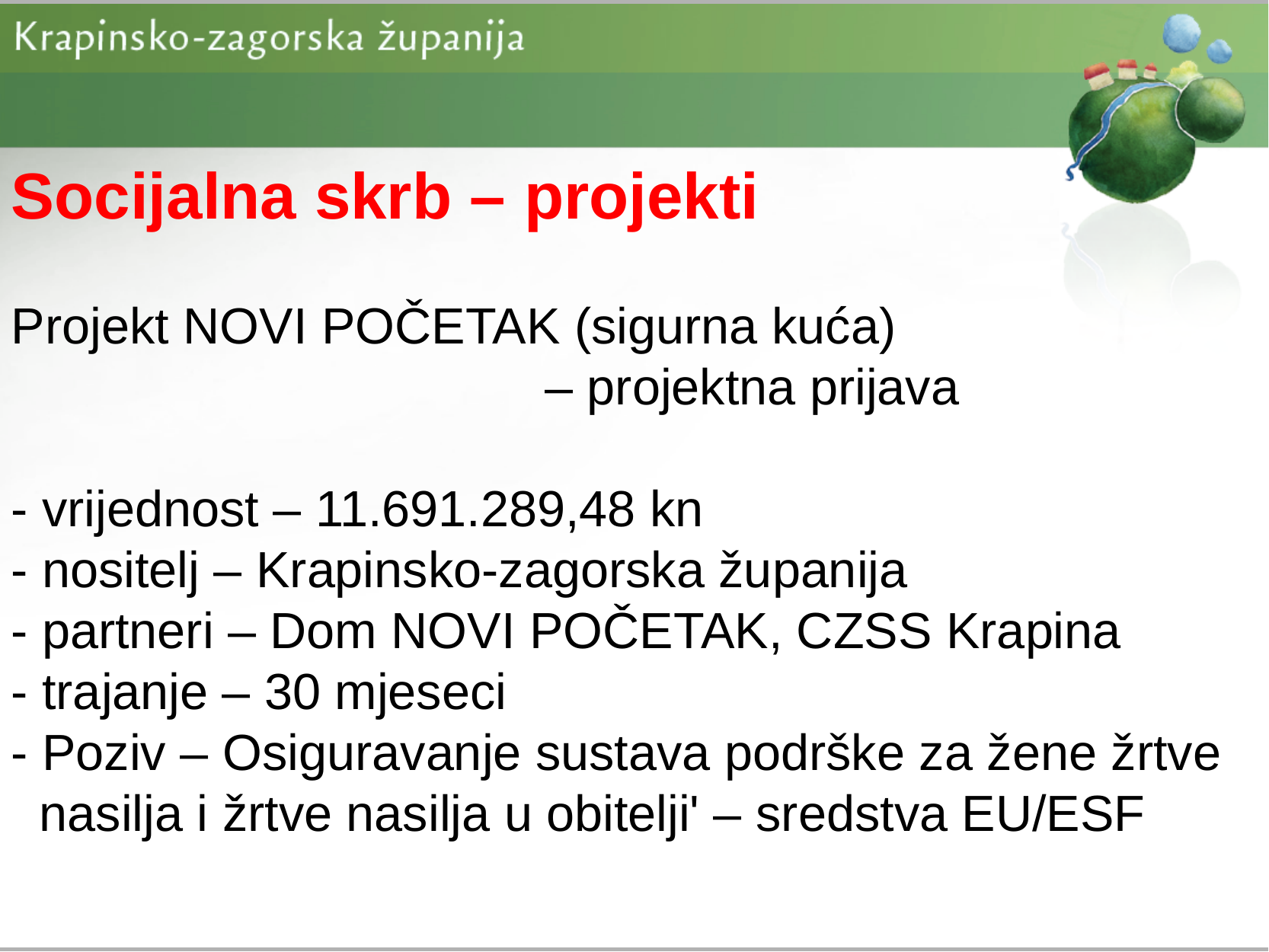

# Socijalna skrb – projekti Projekt NOVI POČETAK (sigurna kuća) – projektna prijava - vrijednost – 11.691.289,48 kn - nositelj – Krapinsko-zagorska županija - partneri – Dom NOVI POČETAK, CZSS Krapina - trajanje – 30 mjeseci - Poziv – Osiguravanje sustava podrške za žene žrtve nasilja i žrtve nasilja u obitelji' – sredstva EU/ESF